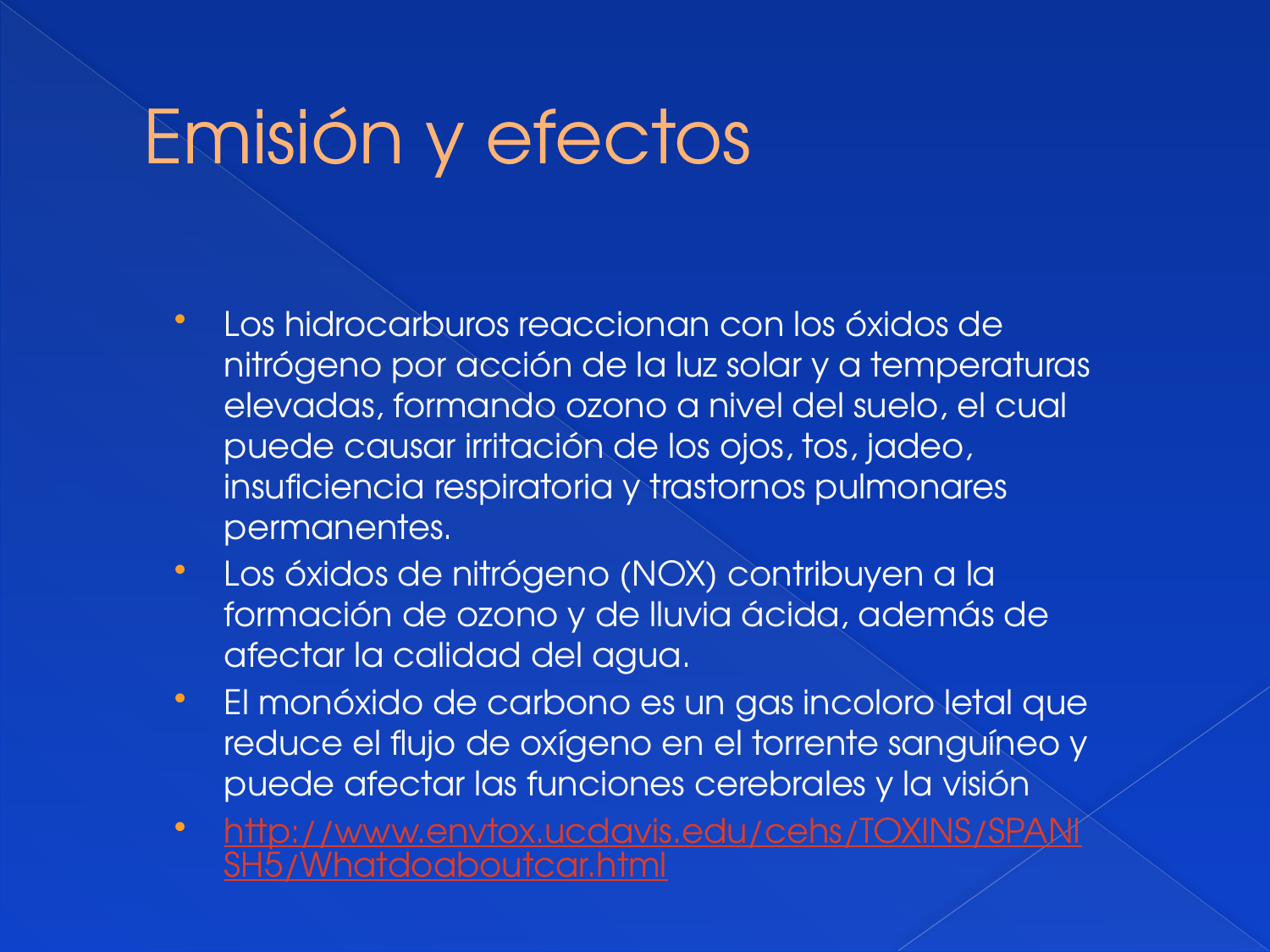

# Emisión y efectos
Los hidrocarburos reaccionan con los óxidos de nitrógeno por acción de la luz solar y a temperaturas elevadas, formando ozono a nivel del suelo, el cual puede causar irritación de los ojos, tos, jadeo, insuficiencia respiratoria y trastornos pulmonares permanentes.
Los óxidos de nitrógeno (NOX) contribuyen a la formación de ozono y de lluvia ácida, además de afectar la calidad del agua.
El monóxido de carbono es un gas incoloro letal que reduce el flujo de oxígeno en el torrente sanguíneo y puede afectar las funciones cerebrales y la visión
http://www.envtox.ucdavis.edu/cehs/TOXINS/SPANISH5/Whatdoaboutcar.html